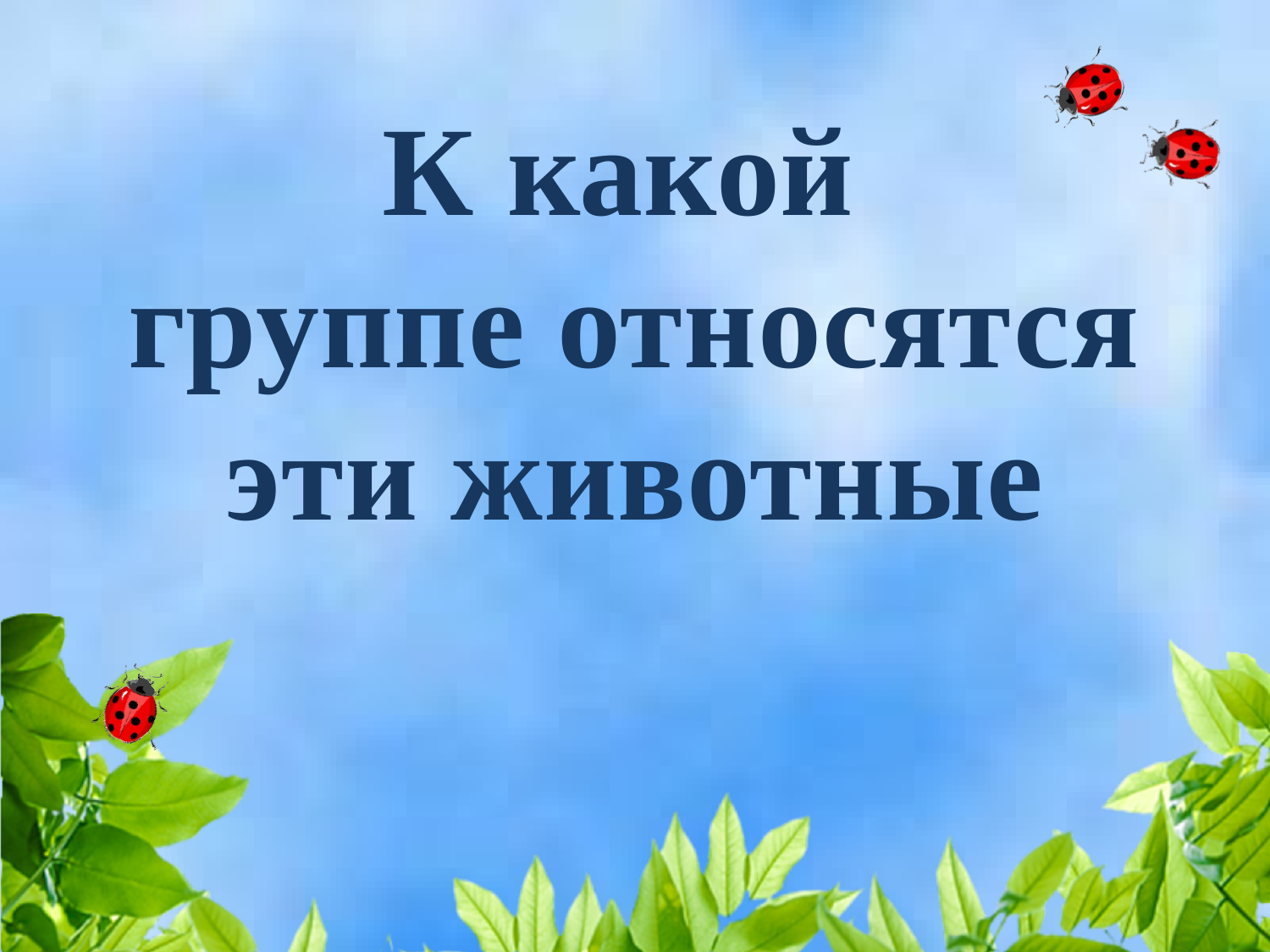

# К какой группе относятся эти животные